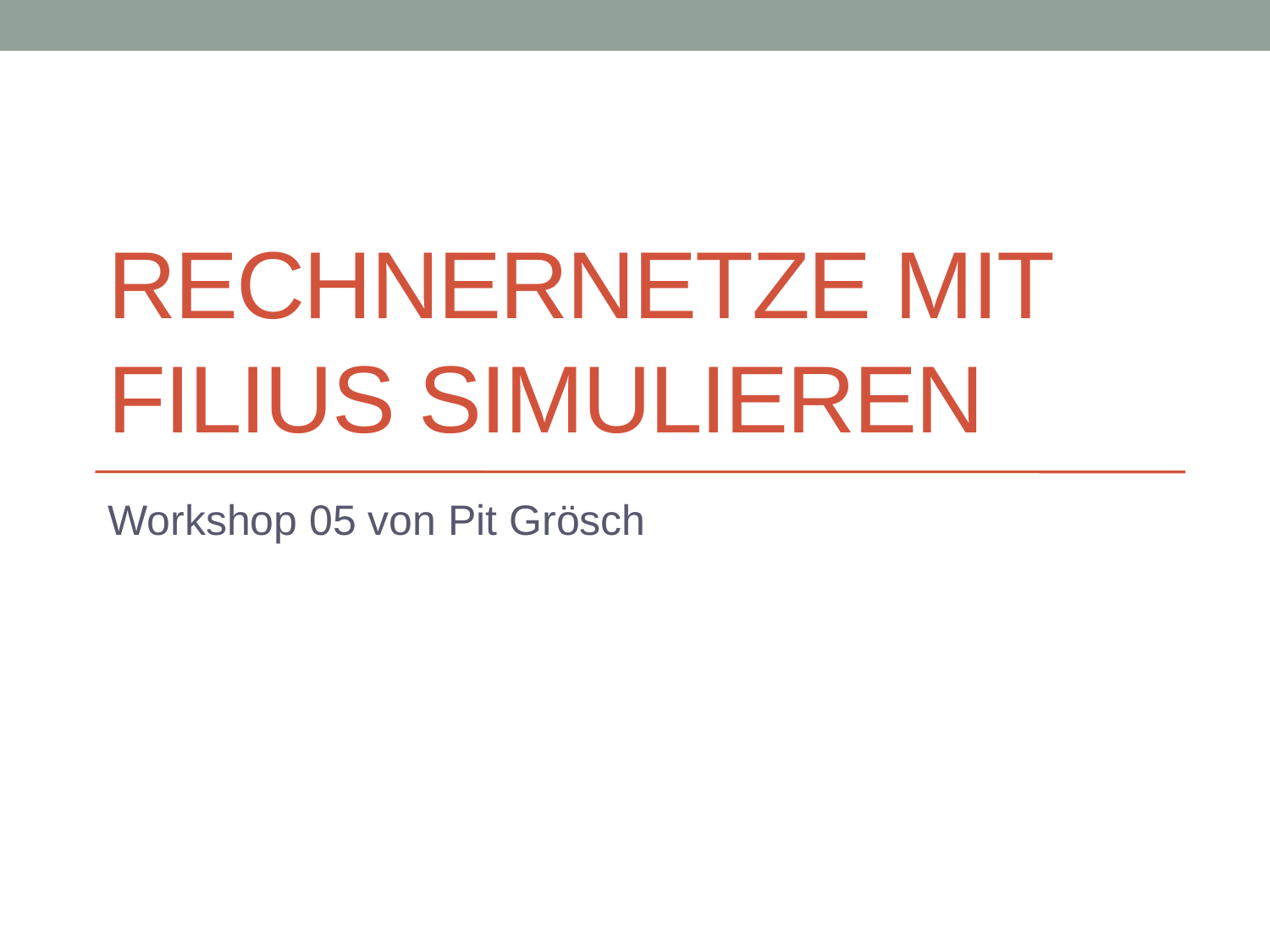

# Rechnernetze mit Filius simulieren
Workshop 05 von Pit Grösch